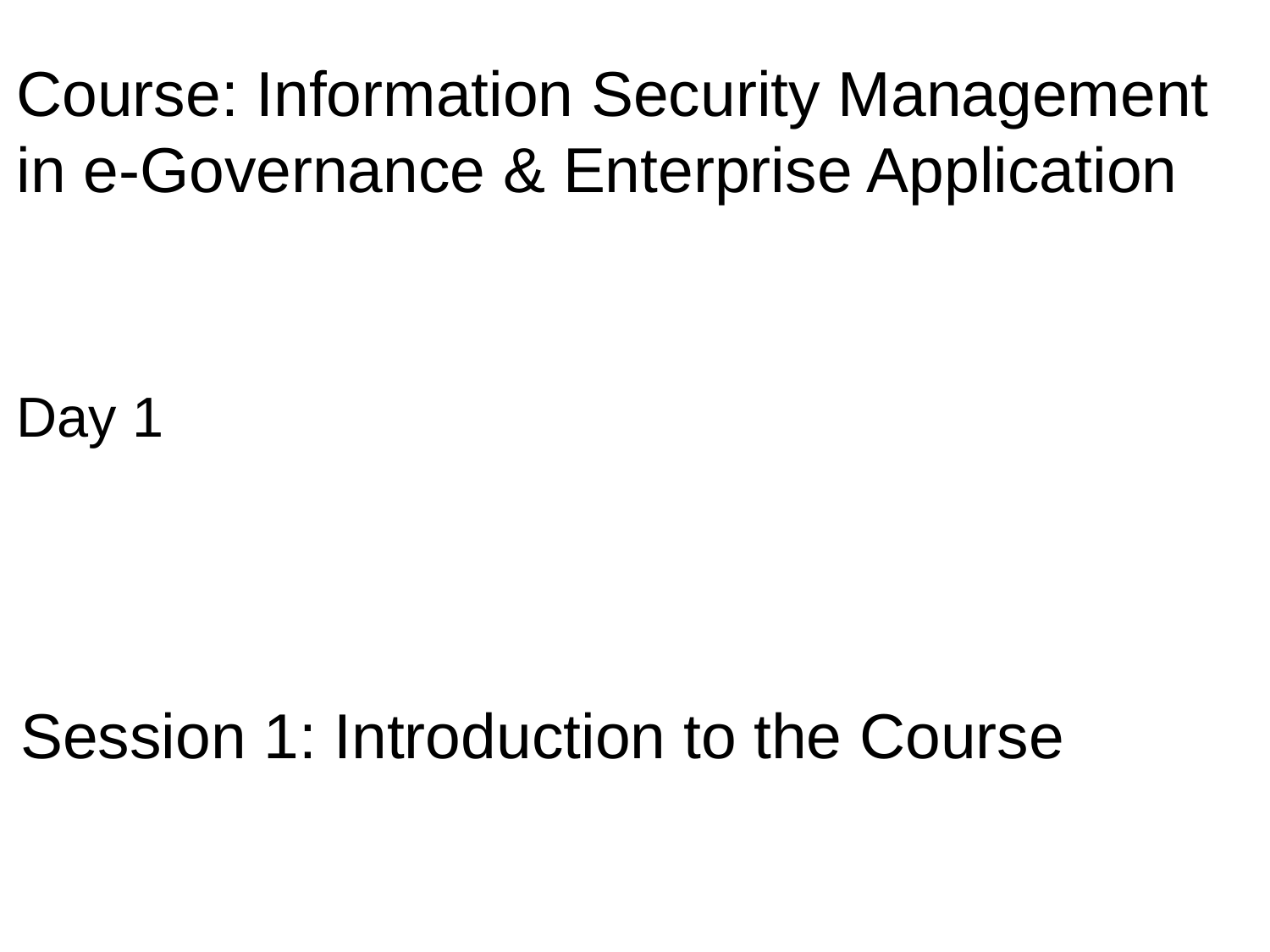

Course: Information Security Management in e-Governance & Enterprise Application

Day 1
Session 1: Introduction to the Course